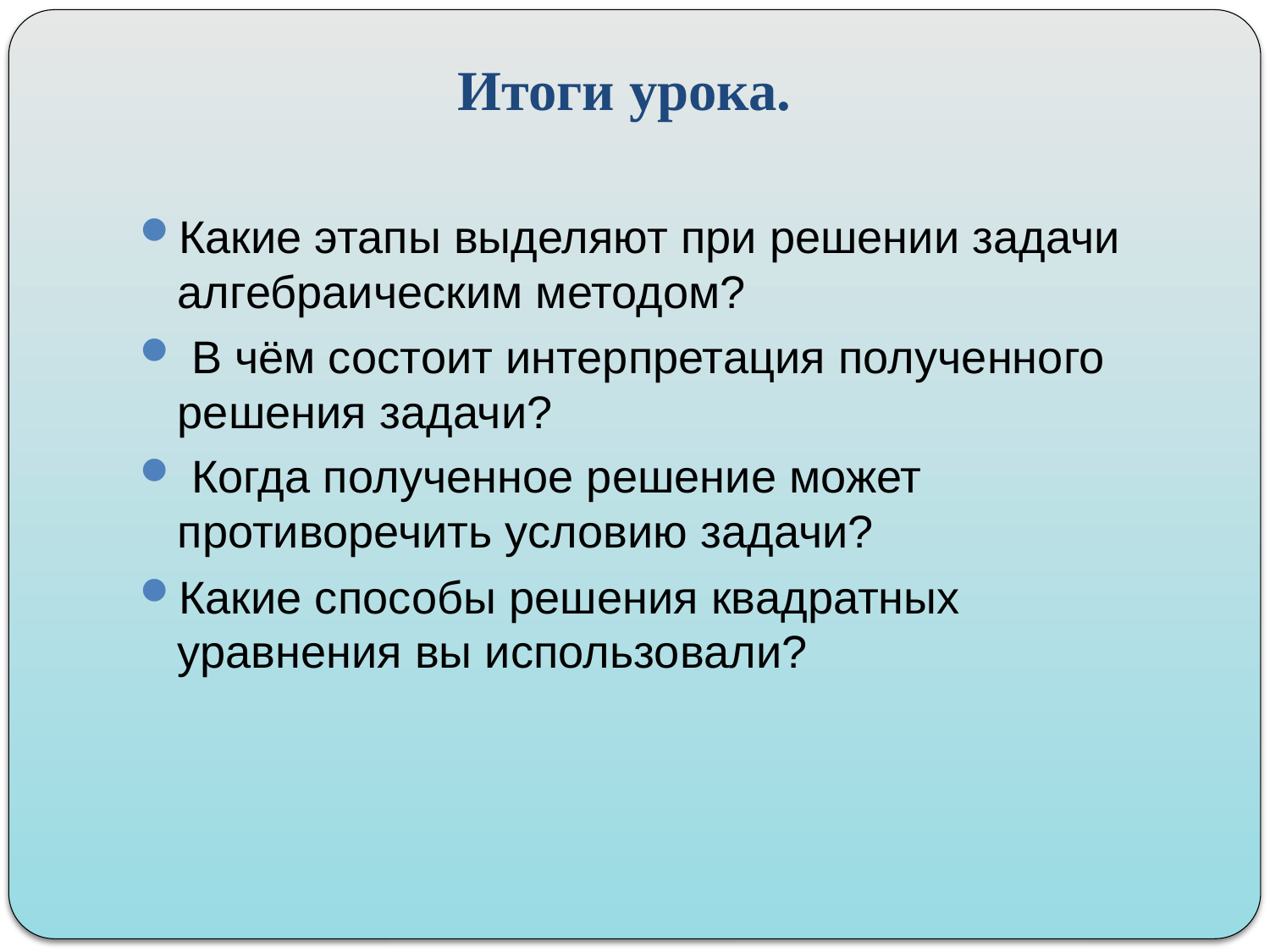

# Итоги урока.
Какие этапы выделяют при решении задачи алгебраическим методом?
 В чём состоит интерпретация полученного решения задачи?
 Когда полученное решение может противоречить условию задачи?
Какие способы решения квадратных уравнения вы использовали?